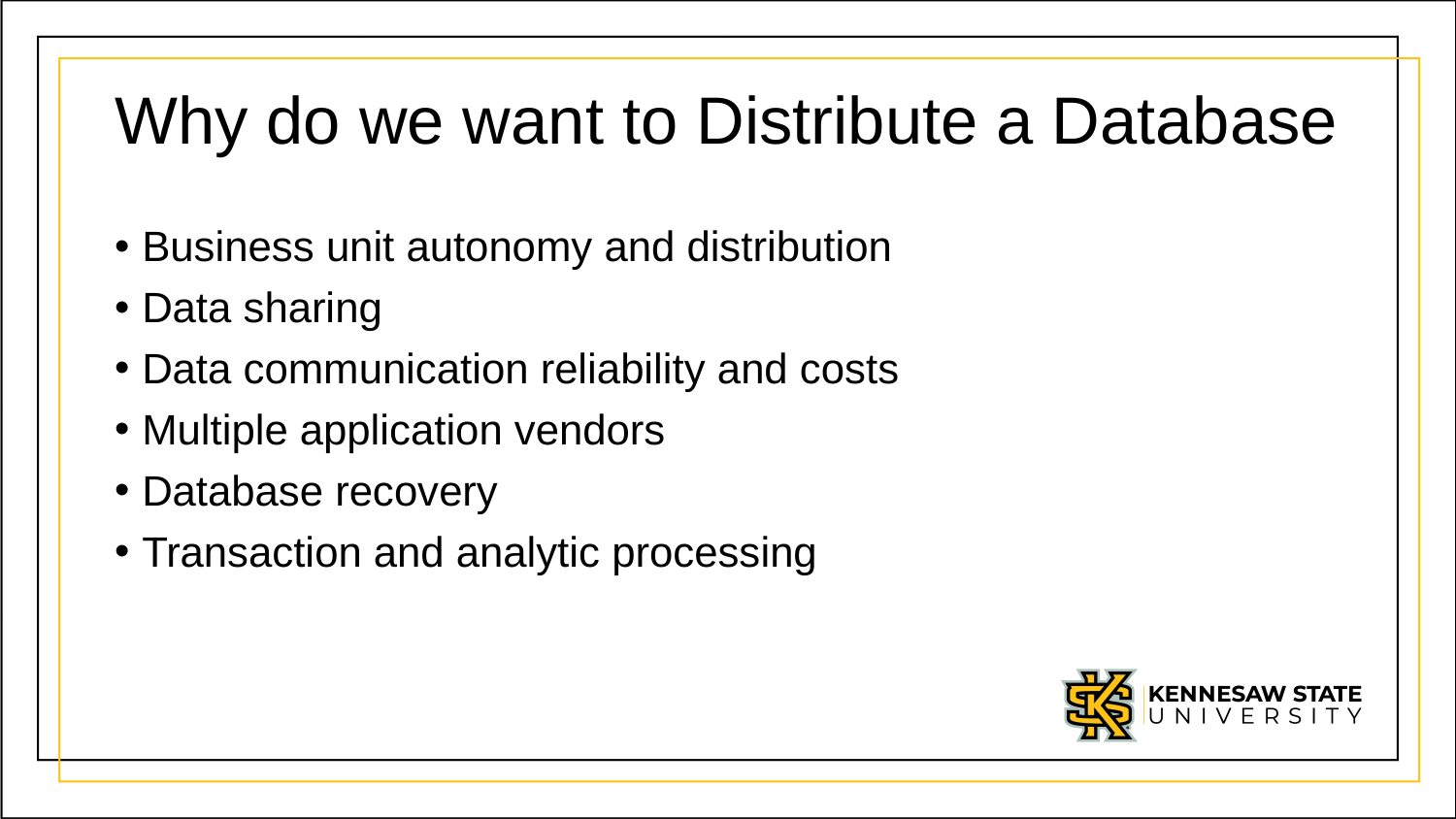

# Why do we want to Distribute a Database
Business unit autonomy and distribution
Data sharing
Data communication reliability and costs
Multiple application vendors
Database recovery
Transaction and analytic processing